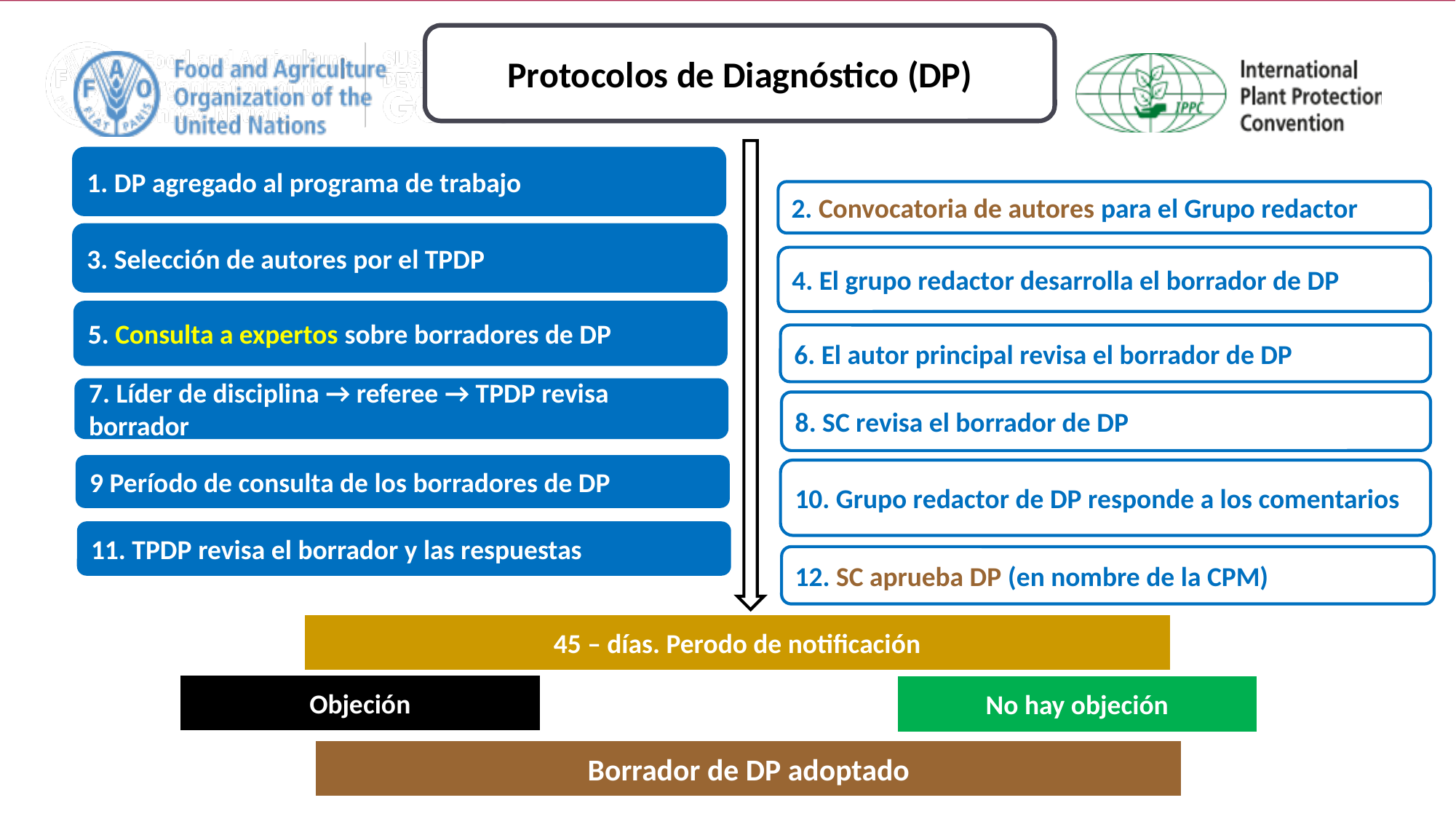

Protocolos de Diagnóstico (DP)

1. DP agregado al programa de trabajo
2. Convocatoria de autores para el Grupo redactor
3. Selección de autores por el TPDP
4. El grupo redactor desarrolla el borrador de DP
5. Consulta a expertos sobre borradores de DP
6. El autor principal revisa el borrador de DP

7. Líder de disciplina → referee → TPDP revisa borrador

8. SC revisa el borrador de DP
9 Período de consulta de los borradores de DP
10. Grupo redactor de DP responde a los comentarios
11. TPDP revisa el borrador y las respuestas
12. SC aprueba DP (en nombre de la CPM)
45 – días. Perodo de notificación
Objeción
No hay objeción
Borrador de DP adoptado